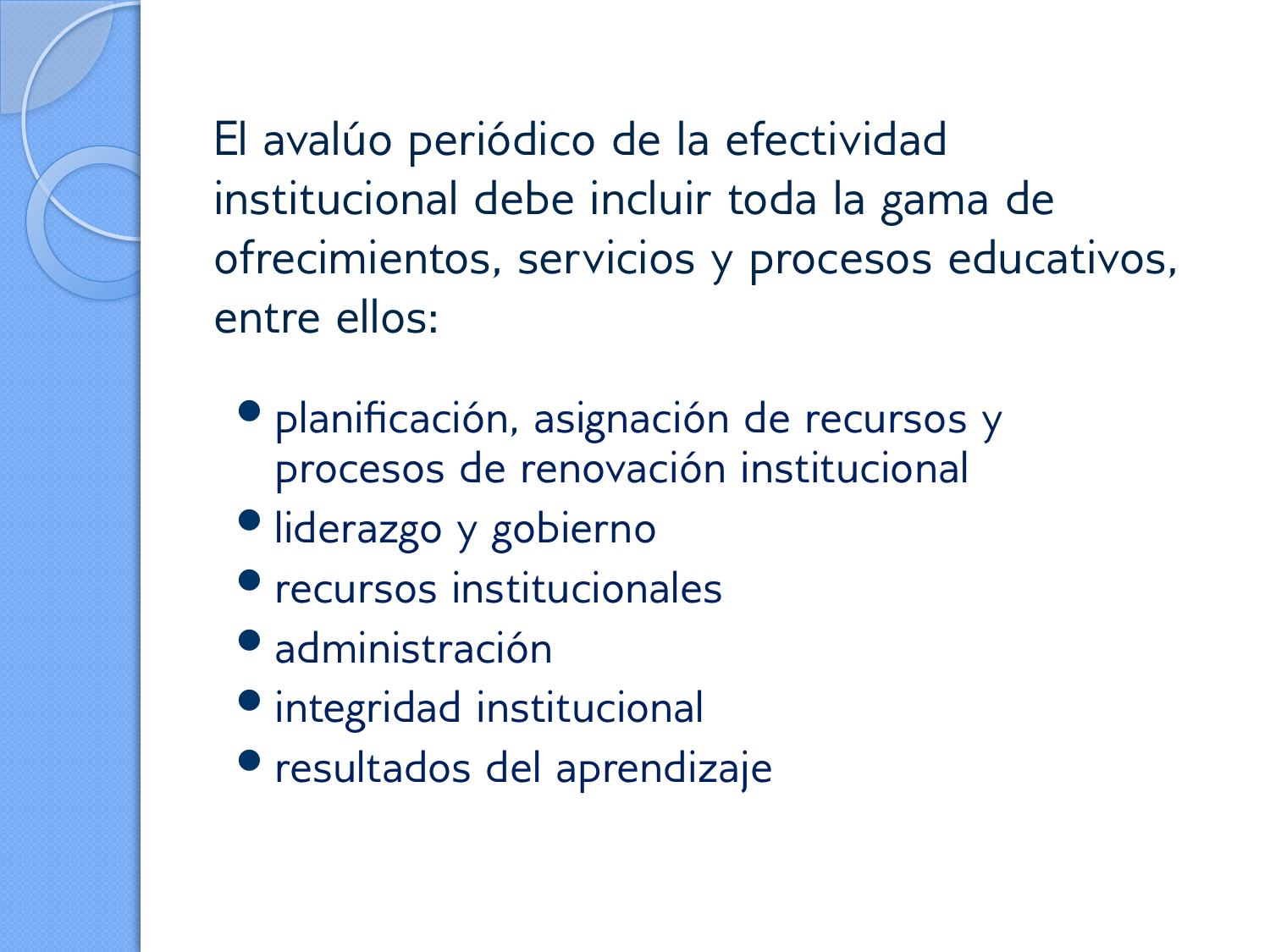

# El avalúo periódico de la efectividad institucional debe incluir toda la gama de ofrecimientos, servicios y procesos educativos, entre ellos:

planificación, asignación de recursos y procesos de renovación institucional
liderazgo y gobierno
recursos institucionales
administración
integridad institucional
resultados del aprendizaje